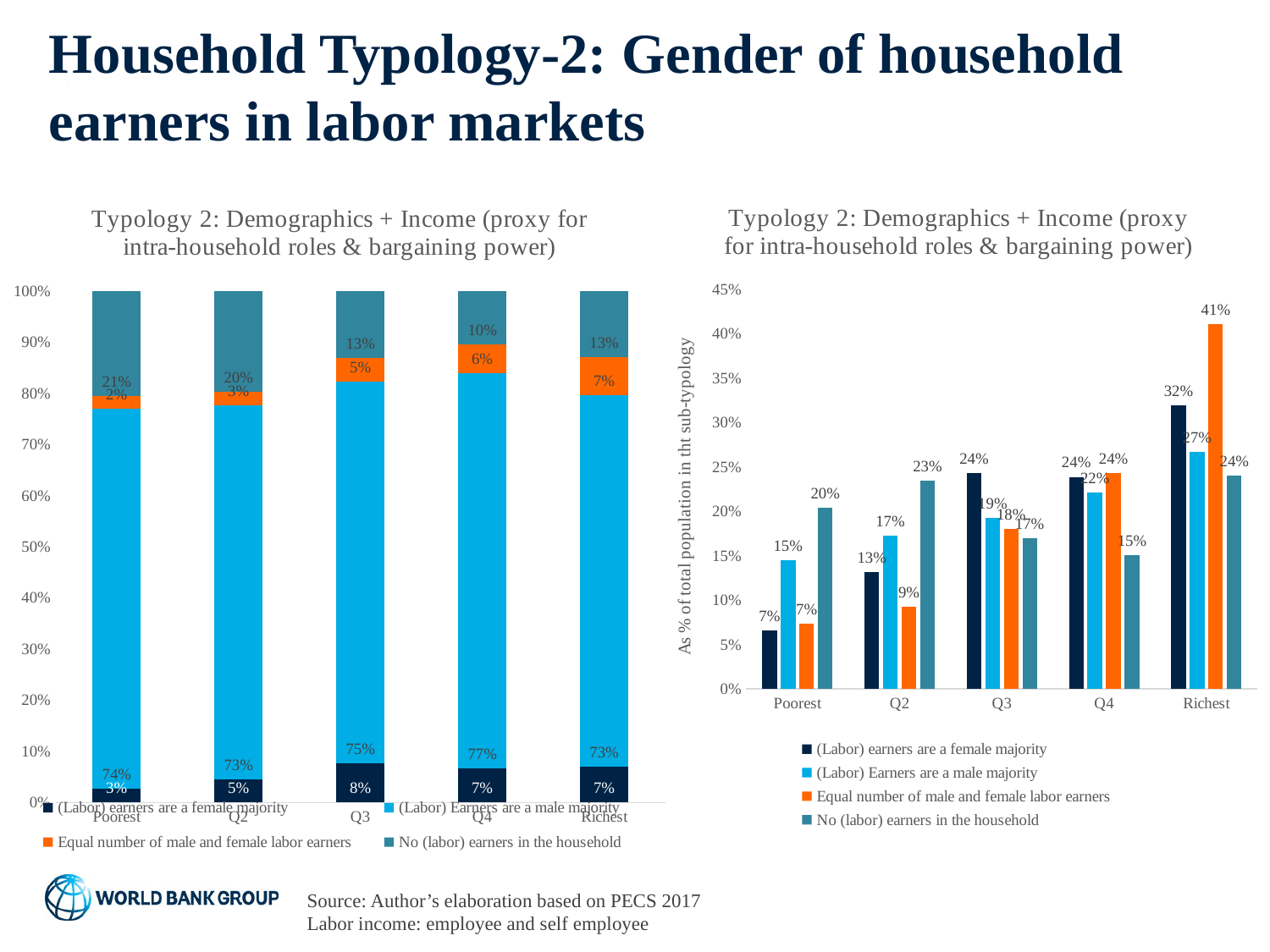

# Household Typology-2: Gender of household earners in labor markets

### Chart: Typology 2: Demographics + Income (proxy for intra-household roles & bargaining power)

| Category | (Labor) earners are a female majority | (Labor) Earners are a male majority | Equal number of male and female labor earners  | No (labor) earners in the household |
|---|---|---|---|---|
| Poorest | 0.02724052344836595 | 0.7423945534321522 | 0.024919892113695566 | 0.2054450310057862 |
| Q2 | 0.04521047355752348 | 0.7324530879883542 | 0.026081737675820282 | 0.19625470077830204 |
| Q3 | 0.07597676073591003 | 0.7477454880595448 | 0.046455195585473126 | 0.12982255561907205 |
| Q4 | 0.06718065717357669 | 0.7727322791283141 | 0.05649699735137545 | 0.1035900663467338 |
| Richest | 0.0700740140663549 | 0.7265202751081162 | 0.07433319831596519 | 0.12907251250956372 |

### Chart: Typology 2: Demographics + Income (proxy for intra-household roles & bargaining power)

| Category | (Labor) earners are a female majority | (Labor) Earners are a male majority | Equal number of male and female labor earners  | No (labor) earners in the household |
|---|---|---|---|---|
| Poorest | 0.0661541045402803 | 0.14540843586559807 | 0.0733179598480738 | 0.20404798974265043 |
| Q2 | 0.13214025789837086 | 0.17265906610979417 | 0.09235395189003437 | 0.23459107976920965 |
| Q3 | 0.2430626831134417 | 0.19293223463897355 | 0.18005064206909024 | 0.16985682449552766 |
| Q4 | 0.23903185474088864 | 0.2217451179591376 | 0.24353409296436968 | 0.15073877339194677 |
| Richest | 0.3196110997070185 | 0.2672551454264966 | 0.4107433532284319 | 0.24076533260066552 |
Source: Author’s elaboration based on PECS 2017
Labor income: employee and self employee